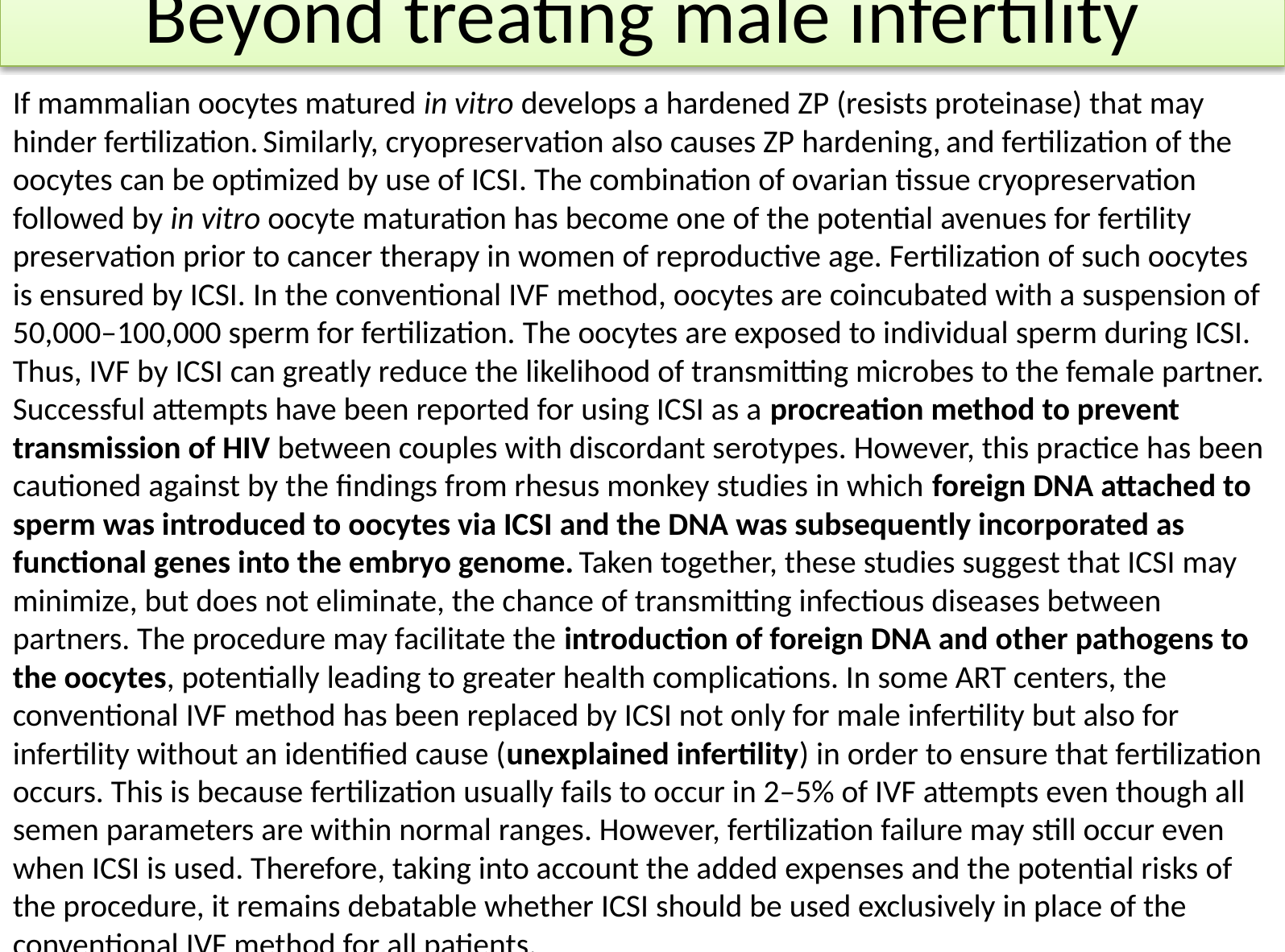

# Beyond treating male infertility
If mammalian oocytes matured in vitro develops a hardened ZP (resists proteinase) that may hinder fertilization. Similarly, cryopreservation also causes ZP hardening, and fertilization of the oocytes can be optimized by use of ICSI. The combination of ovarian tissue cryopreservation followed by in vitro oocyte maturation has become one of the potential avenues for fertility preservation prior to cancer therapy in women of reproductive age. Fertilization of such oocytes is ensured by ICSI. In the conventional IVF method, oocytes are coincubated with a suspension of 50,000–100,000 sperm for fertilization. The oocytes are exposed to individual sperm during ICSI. Thus, IVF by ICSI can greatly reduce the likelihood of transmitting microbes to the female partner. Successful attempts have been reported for using ICSI as a procreation method to prevent transmission of HIV between couples with discordant serotypes. However, this practice has been cautioned against by the findings from rhesus monkey studies in which foreign DNA attached to sperm was introduced to oocytes via ICSI and the DNA was subsequently incorporated as functional genes into the embryo genome. Taken together, these studies suggest that ICSI may minimize, but does not eliminate, the chance of transmitting infectious diseases between partners. The procedure may facilitate the introduction of foreign DNA and other pathogens to the oocytes, potentially leading to greater health complications. In some ART centers, the conventional IVF method has been replaced by ICSI not only for male infertility but also for infertility without an identified cause (unexplained infertility) in order to ensure that fertilization occurs. This is because fertilization usually fails to occur in 2–5% of IVF attempts even though all semen parameters are within normal ranges. However, fertilization failure may still occur even when ICSI is used. Therefore, taking into account the added expenses and the potential risks of the procedure, it remains debatable whether ICSI should be used exclusively in place of the conventional IVF method for all patients.